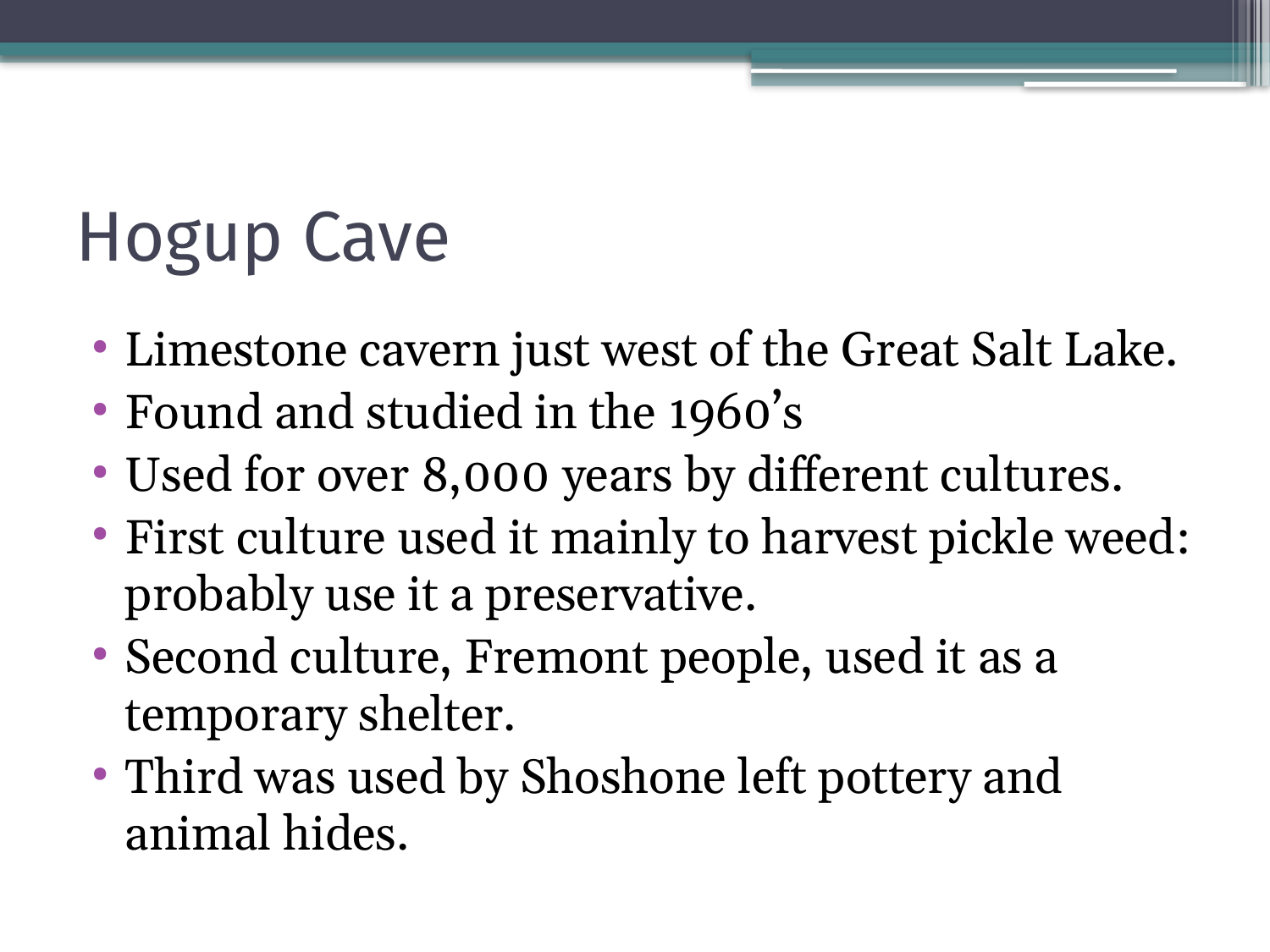

# Hogup Cave
Limestone cavern just west of the Great Salt Lake.
Found and studied in the 1960’s
Used for over 8,000 years by different cultures.
First culture used it mainly to harvest pickle weed: probably use it a preservative.
Second culture, Fremont people, used it as a temporary shelter.
Third was used by Shoshone left pottery and animal hides.